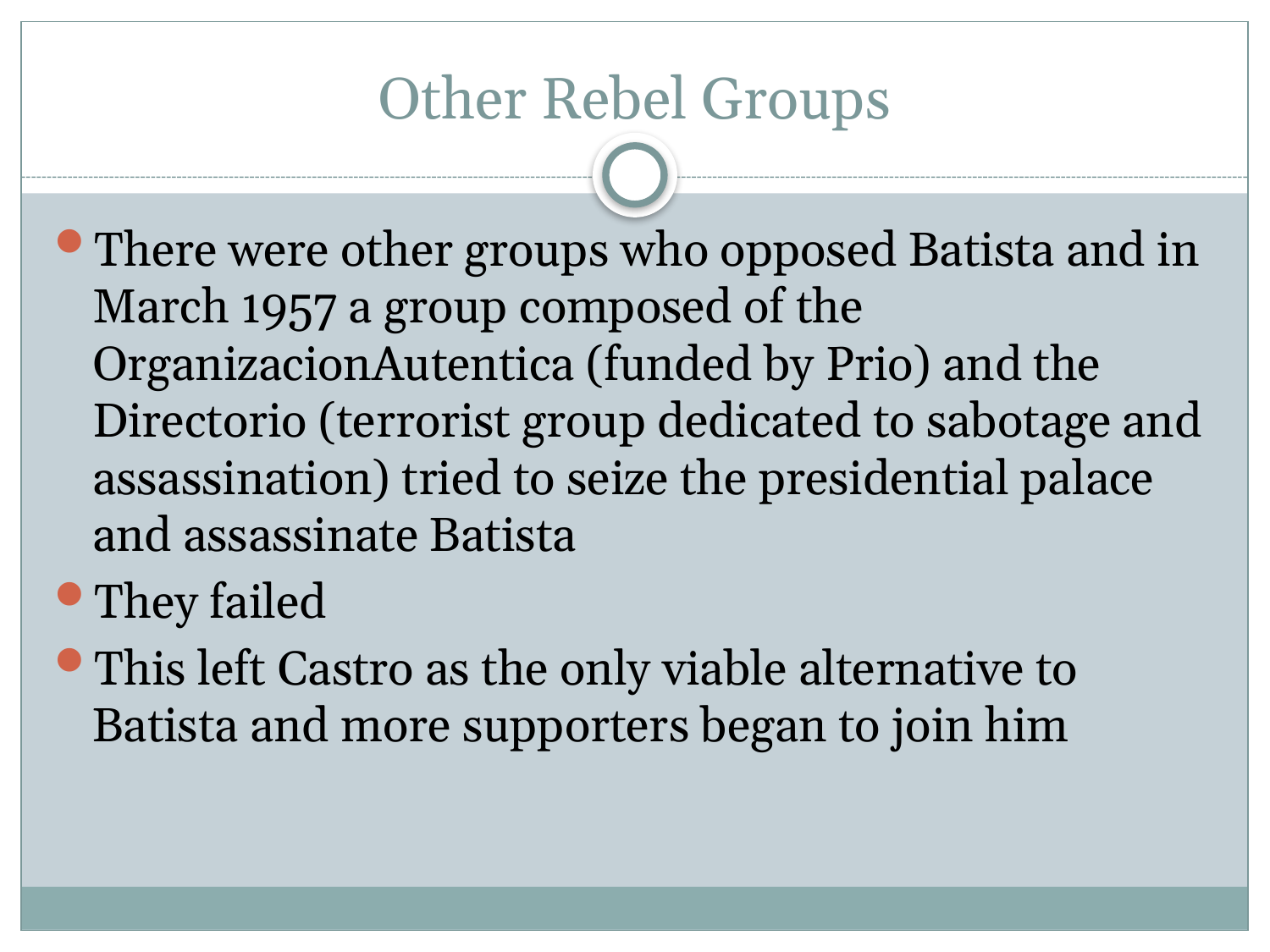

# Other Rebel Groups
There were other groups who opposed Batista and in March 1957 a group composed of the OrganizacionAutentica (funded by Prio) and the Directorio (terrorist group dedicated to sabotage and assassination) tried to seize the presidential palace  and assassinate Batista
They failed
This left Castro as the only viable alternative to Batista and more supporters began to join him